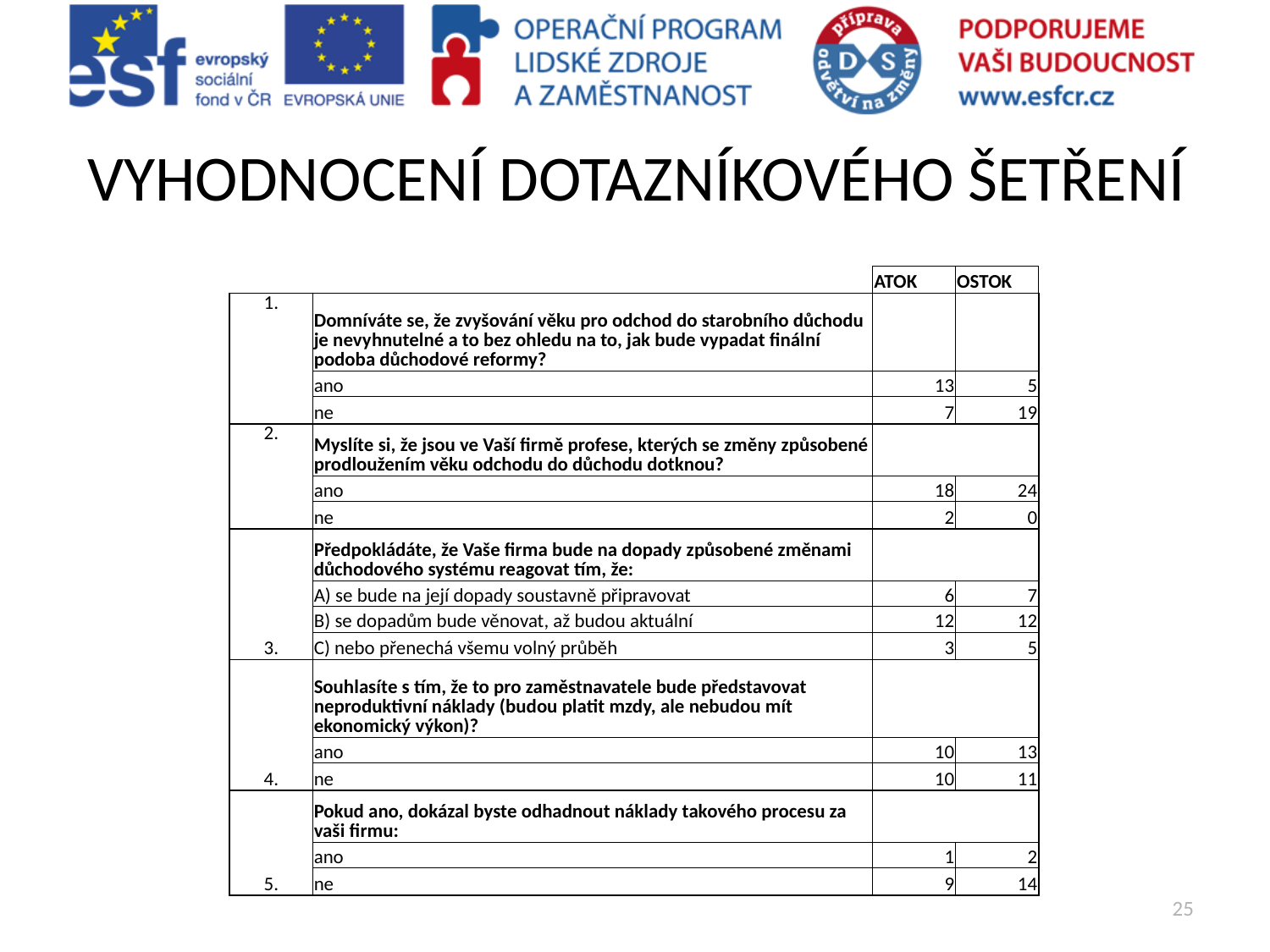

# VYHODNOCENÍ DOTAZNÍKOVÉHO ŠETŘENÍ
|  |  | ATOK | OSTOK |
| --- | --- | --- | --- |
| 1. | Domníváte se, že zvyšování věku pro odchod do starobního důchodu je nevyhnutelné a to bez ohledu na to, jak bude vypadat finální podoba důchodové reformy? |  |  |
|  | ano | 13 | 5 |
|  | ne | 7 | 19 |
| 2. | Myslíte si, že jsou ve Vaší firmě profese, kterých se změny způsobené prodloužením věku odchodu do důchodu dotknou? |  |  |
|  | ano | 18 | 24 |
|  | ne | 2 | 0 |
| 3. | Předpokládáte, že Vaše firma bude na dopady způsobené změnami důchodového systému reagovat tím, že: |  |  |
|  | A) se bude na její dopady soustavně připravovat | 6 | 7 |
|  | B) se dopadům bude věnovat, až budou aktuální | 12 | 12 |
|  | C) nebo přenechá všemu volný průběh | 3 | 5 |
| 4. | Souhlasíte s tím, že to pro zaměstnavatele bude představovat neproduktivní náklady (budou platit mzdy, ale nebudou mít ekonomický výkon)? |  |  |
|  | ano | 10 | 13 |
|  | ne | 10 | 11 |
| 5. | Pokud ano, dokázal byste odhadnout náklady takového procesu za vaši firmu: |  |  |
|  | ano | 1 | 2 |
|  | ne | 9 | 14 |
25